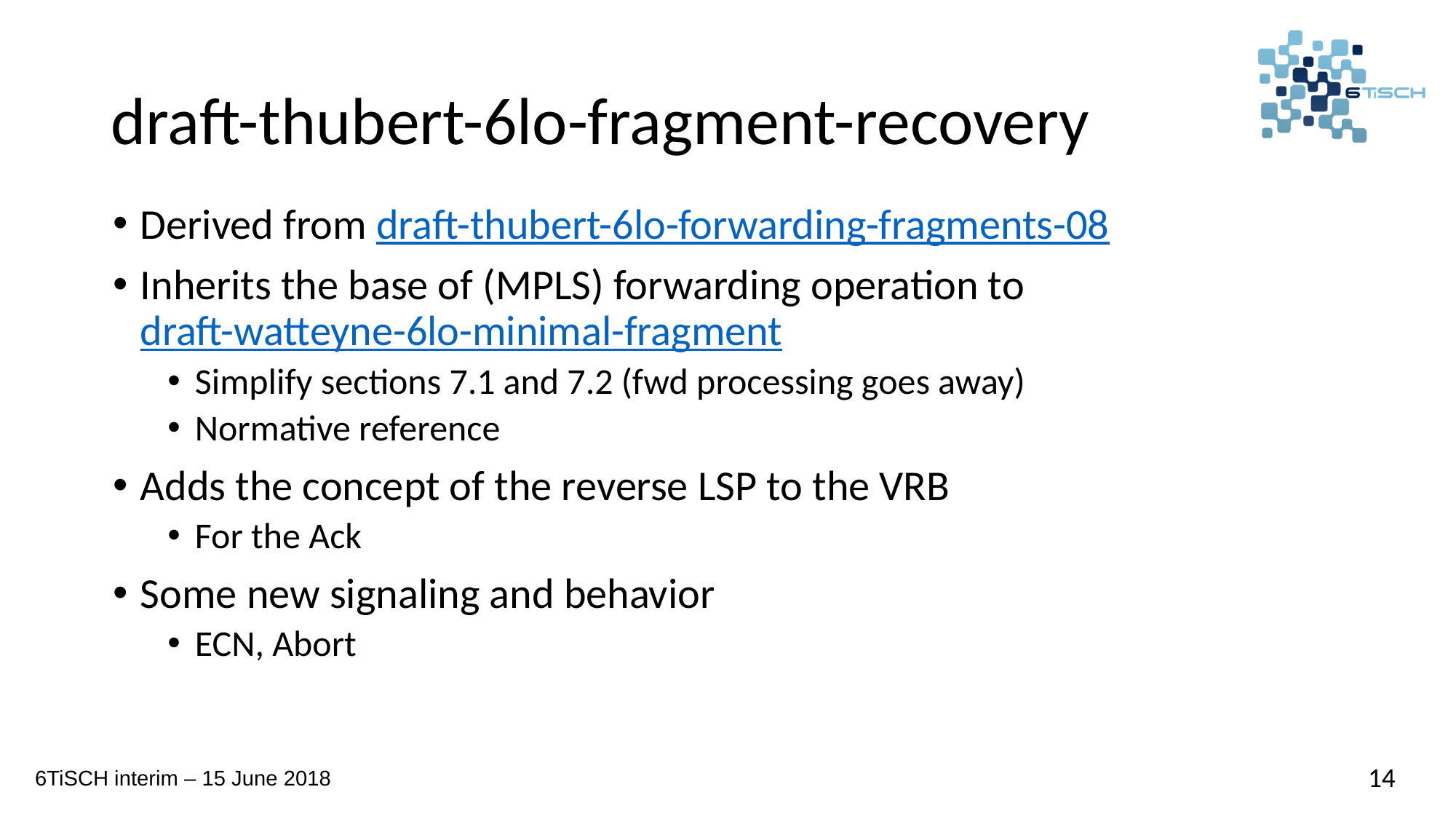

# draft-thubert-6lo-fragment-recovery
Derived from draft-thubert-6lo-forwarding-fragments-08
Inherits the base of (MPLS) forwarding operation to draft-watteyne-6lo-minimal-fragment
Simplify sections 7.1 and 7.2 (fwd processing goes away)
Normative reference
Adds the concept of the reverse LSP to the VRB
For the Ack
Some new signaling and behavior
ECN, Abort
14